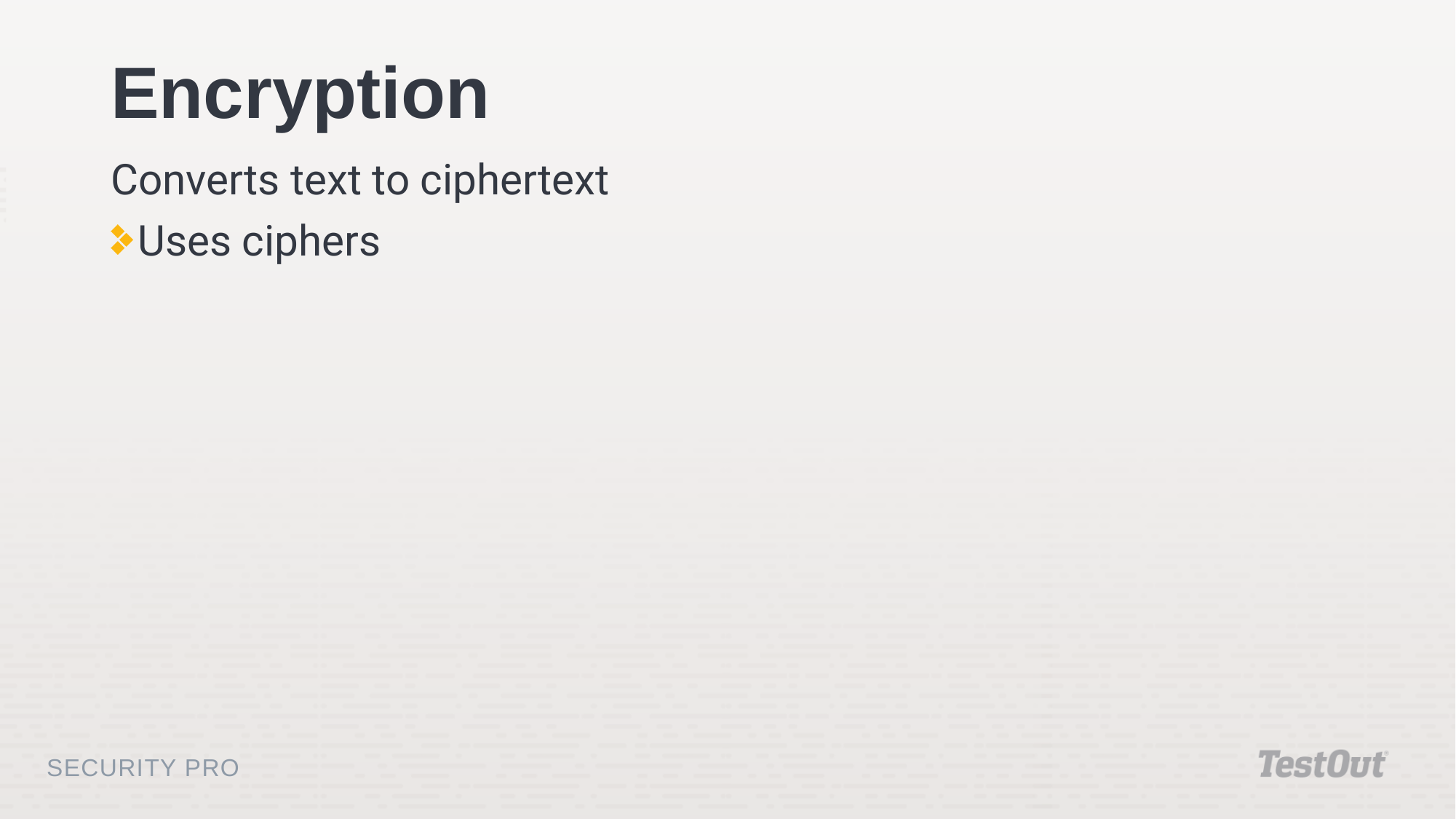

# Encryption
Converts text to ciphertext
Uses ciphers
Security Pro